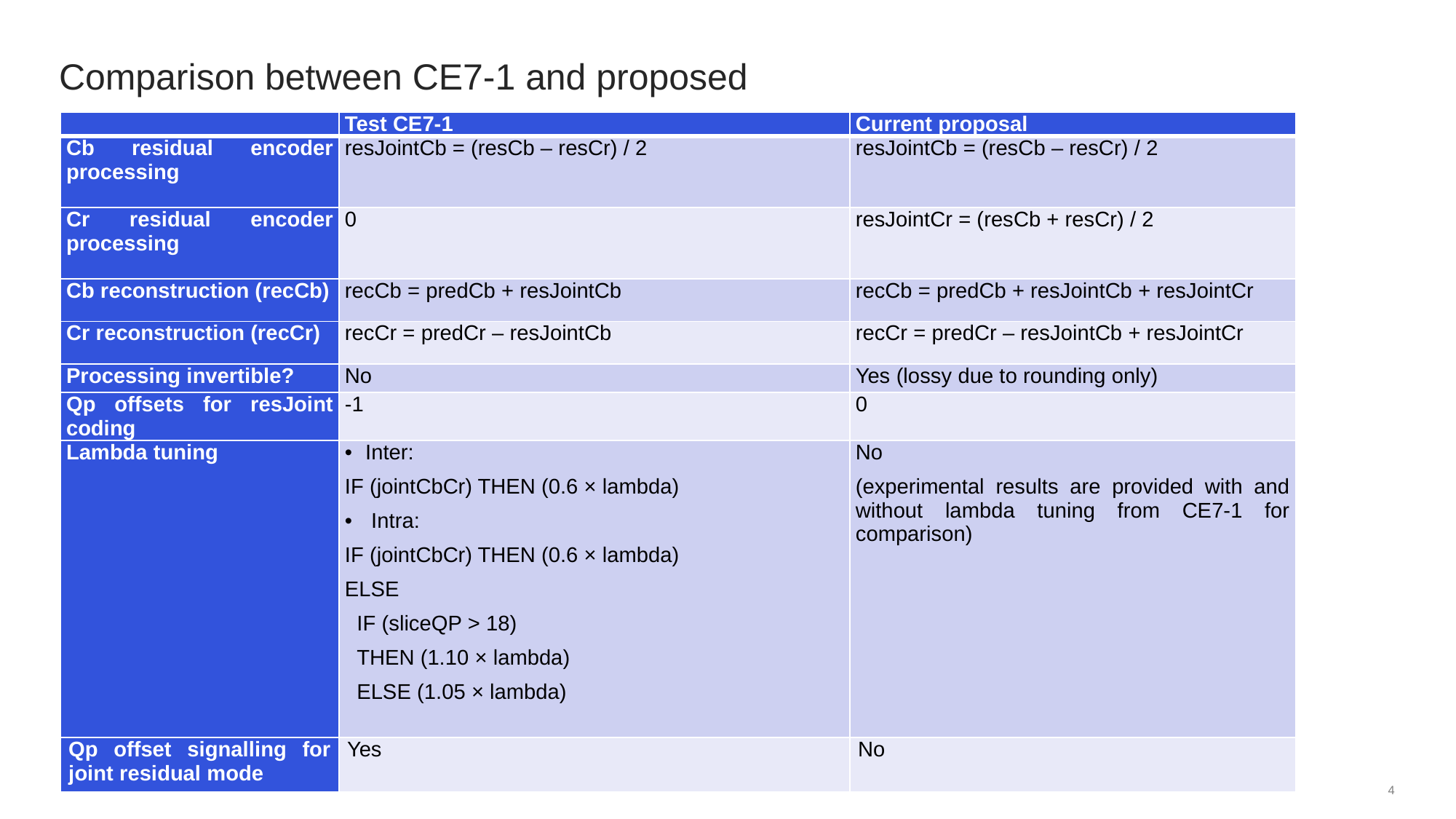

Comparison between CE7-1 and proposed
|  | Test CE7-1 | Current proposal |
| --- | --- | --- |
| Cb residual encoder processing | resJointCb = (resCb – resCr) / 2 | resJointCb = (resCb – resCr) / 2 |
| Cr residual encoder processing | 0 | resJointCr = (resCb + resCr) / 2 |
| Cb reconstruction (recCb) | recCb = predCb + resJointCb | recCb = predCb + resJointCb + resJointCr |
| Cr reconstruction (recCr) | recCr = predCr – resJointCb | recCr = predCr – resJointCb + resJointCr |
| Processing invertible? | No | Yes (lossy due to rounding only) |
| Qp offsets for resJoint coding | -1 | 0 |
| Lambda tuning | Inter: IF (jointCbCr) THEN (0.6 × lambda)  Intra: IF (jointCbCr) THEN (0.6 × lambda) ELSE IF (sliceQP > 18) THEN (1.10 × lambda) ELSE (1.05 × lambda) | No (experimental results are provided with and without lambda tuning from CE7-1 for comparison) |
| Qp offset signalling for joint residual mode | Yes | No |